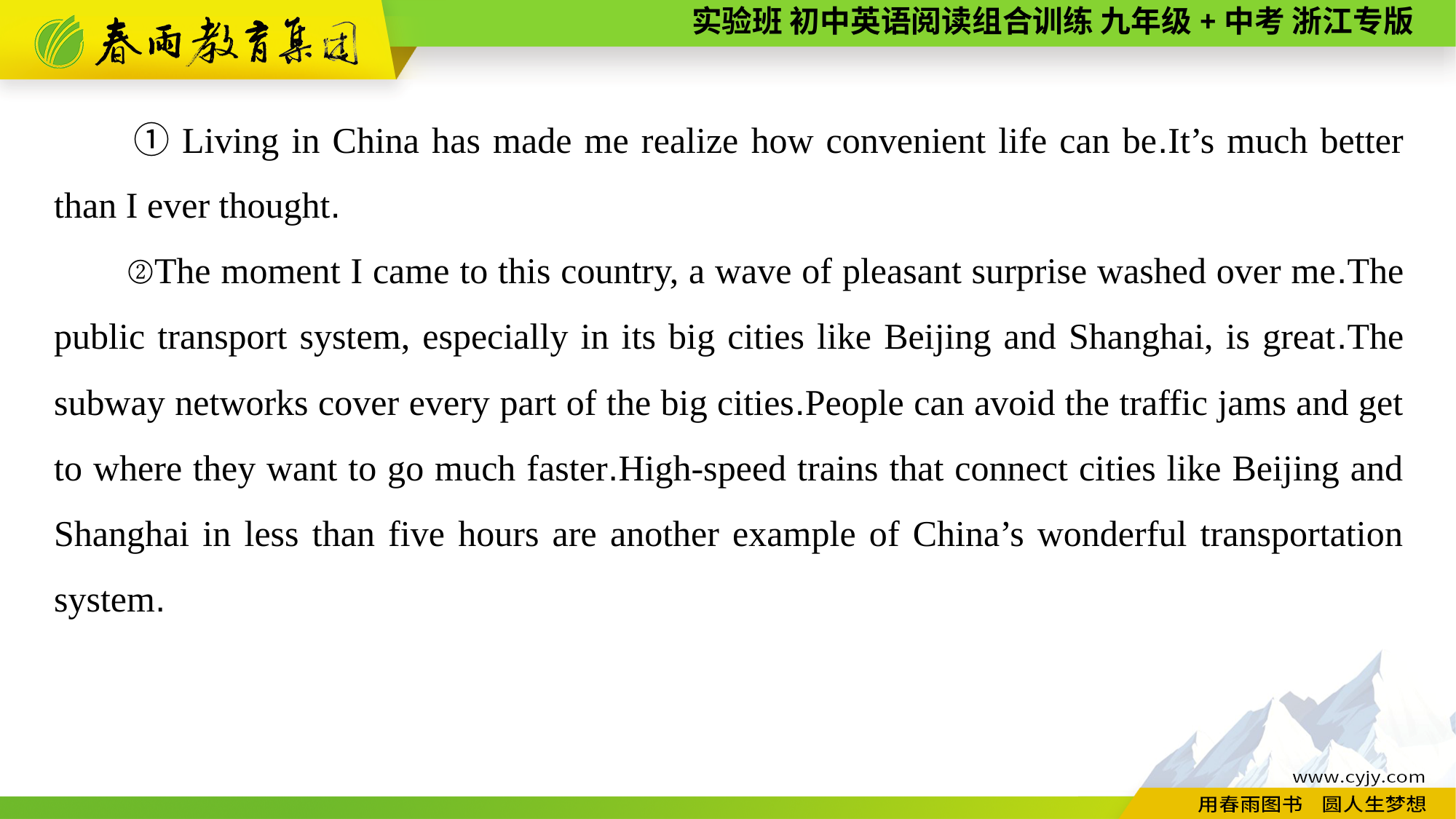

①Living in China has made me realize how convenient life can be.It’s much better than I ever thought.
②The moment I came to this country, a wave of pleasant surprise washed over me.The public transport system, especially in its big cities like Beijing and Shanghai, is great.The subway networks cover every part of the big cities.People can avoid the traffic jams and get to where they want to go much faster.High-speed trains that connect cities like Beijing and Shanghai in less than five hours are another example of China’s wonderful transportation system.